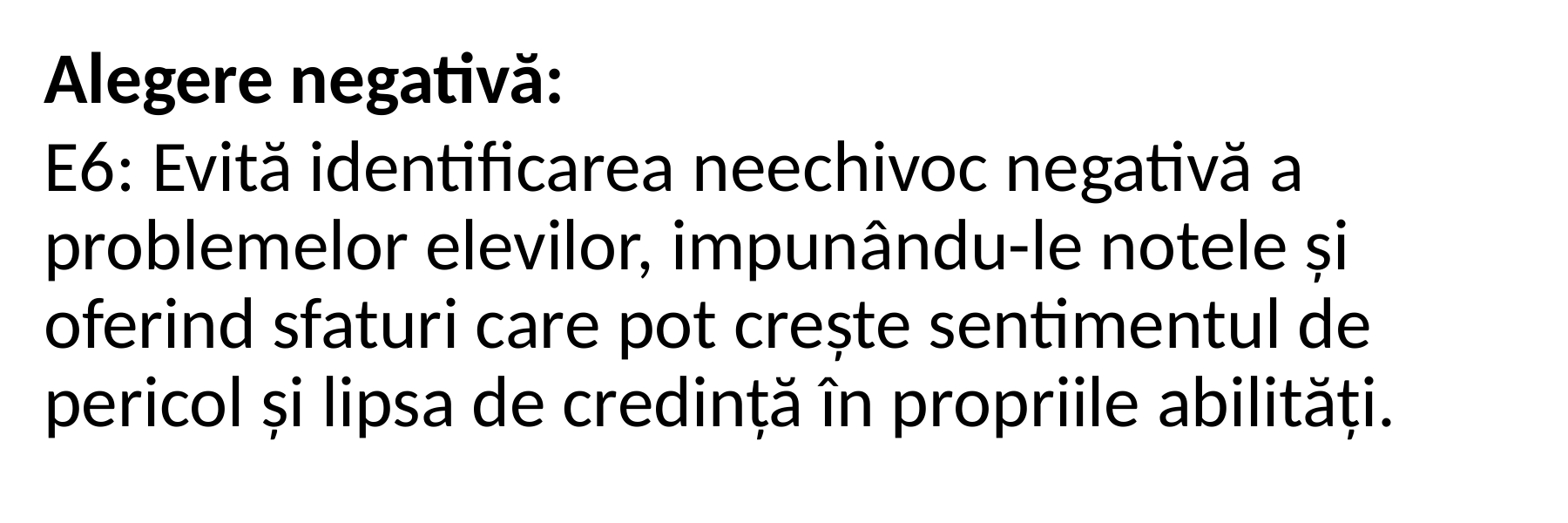

Alegere negativă:
E6: Evită identificarea neechivoc negativă a problemelor elevilor, impunându-le notele și oferind sfaturi care pot crește sentimentul de pericol și lipsa de credință în propriile abilități.